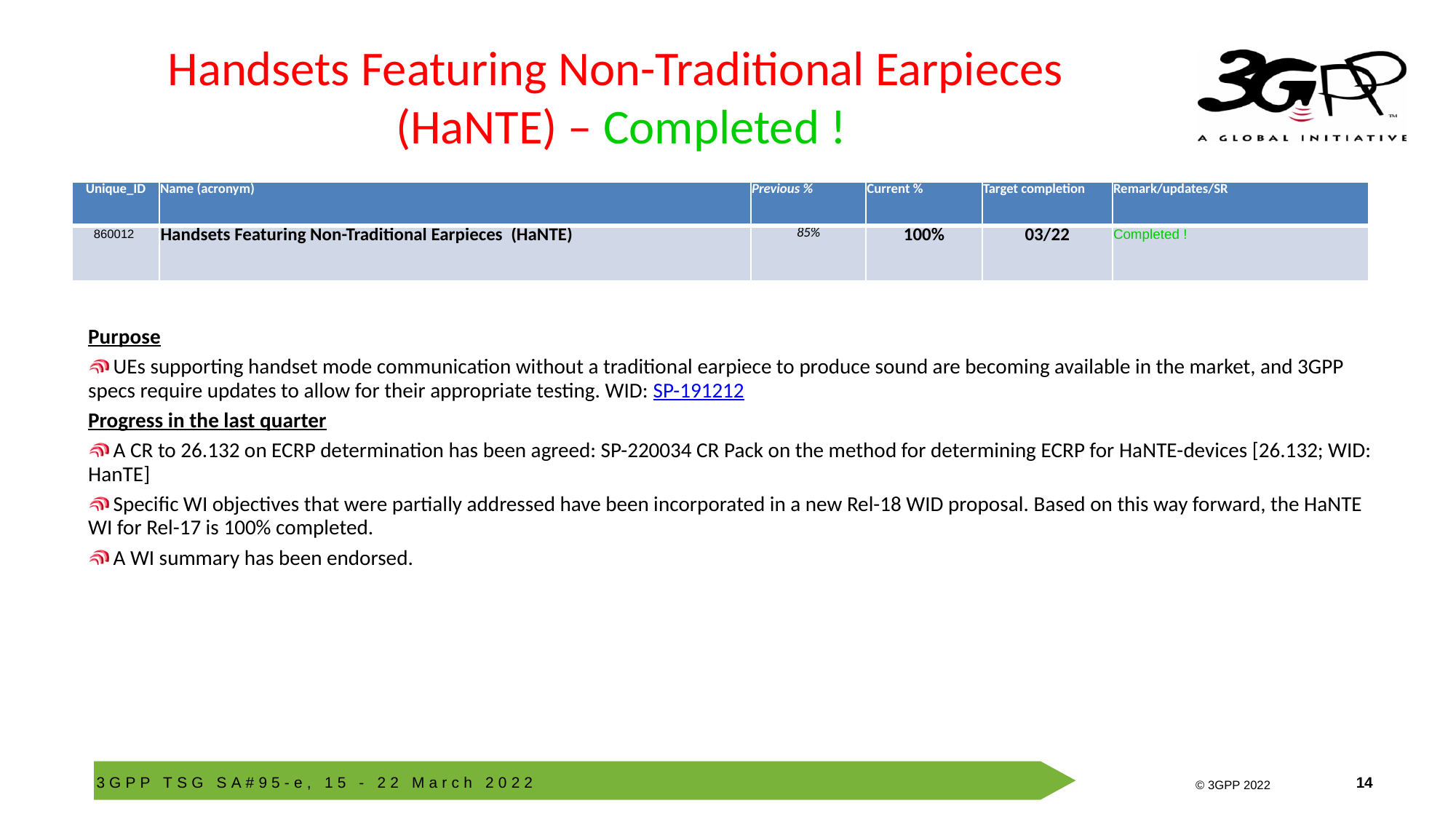

# Handsets Featuring Non-Traditional Earpieces  (HaNTE) – Completed !
| Unique\_ID | Name (acronym) | Previous % | Current % | Target completion | Remark/updates/SR |
| --- | --- | --- | --- | --- | --- |
| 860012 | Handsets Featuring Non-Traditional Earpieces (HaNTE) | 85% | 100% | 03/22 | Completed ! |
Purpose
 UEs supporting handset mode communication without a traditional earpiece to produce sound are becoming available in the market, and 3GPP specs require updates to allow for their appropriate testing. WID: SP-191212
Progress in the last quarter
 A CR to 26.132 on ECRP determination has been agreed: SP-220034 CR Pack on the method for determining ECRP for HaNTE-devices [26.132; WID: HanTE]
 Specific WI objectives that were partially addressed have been incorporated in a new Rel-18 WID proposal. Based on this way forward, the HaNTE WI for Rel-17 is 100% completed.
 A WI summary has been endorsed.